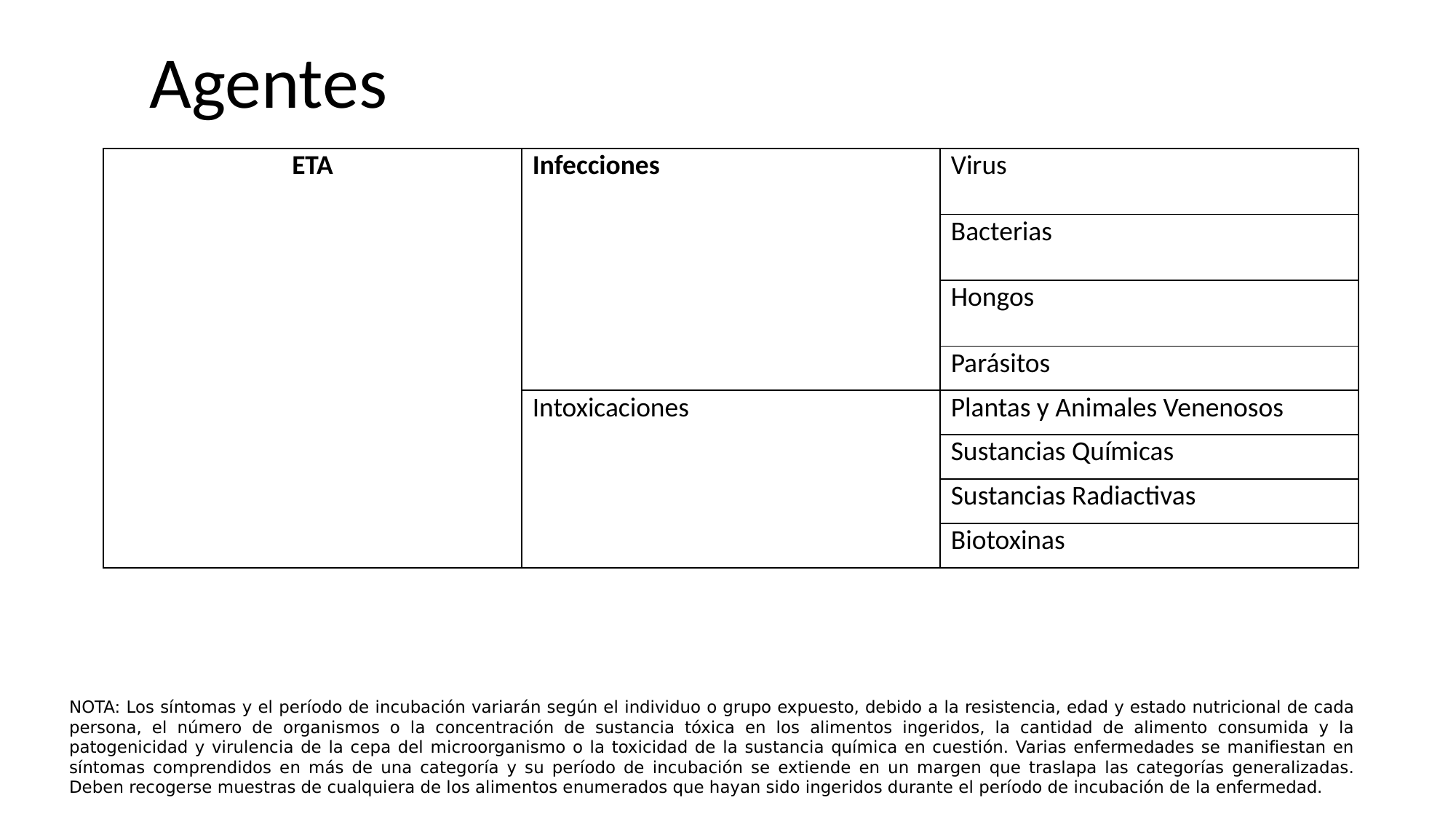

Agentes
| ETA | Infecciones | Virus |
| --- | --- | --- |
|  |  | Bacterias |
|  |  | Hongos |
|  |  | Parásitos |
|  | Intoxicaciones | Plantas y Animales Venenosos |
|  |  | Sustancias Químicas |
|  |  | Sustancias Radiactivas |
|  |  | Biotoxinas |
NOTA: Los síntomas y el período de incubación variarán según el individuo o grupo expuesto, debido a la resistencia, edad y estado nutricional de cada persona, el número de organismos o la concentración de sustancia tóxica en los alimentos ingeridos, la cantidad de alimento consumida y la patogenicidad y virulencia de la cepa del microorganismo o la toxicidad de la sustancia química en cuestión. Varias enfermedades se manifiestan en síntomas comprendidos en más de una categoría y su período de incubación se extiende en un margen que traslapa las categorías generalizadas. Deben recogerse muestras de cualquiera de los alimentos enumerados que hayan sido ingeridos durante el período de incubación de la enfermedad.